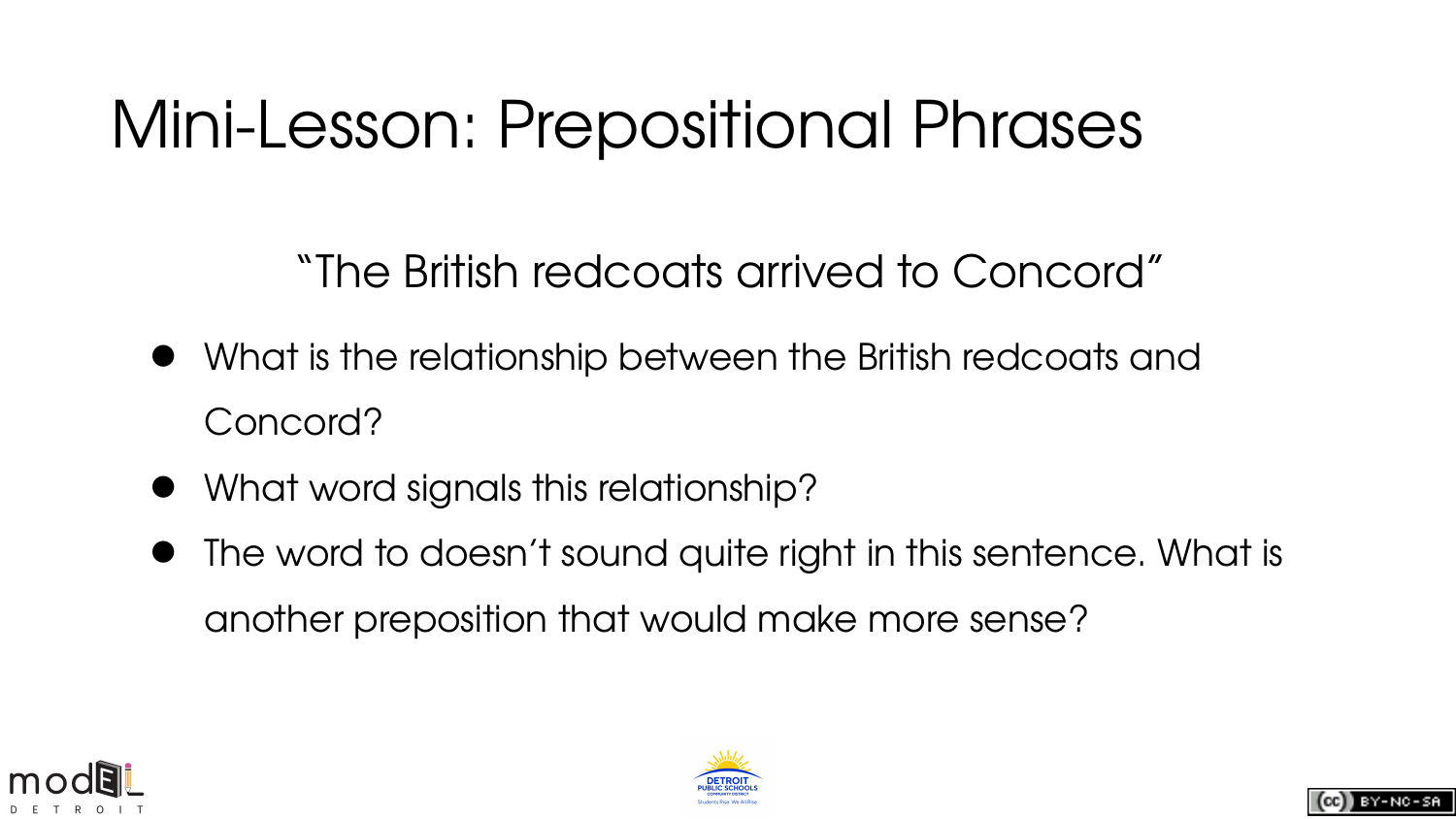

# Mini-Lesson: Prepositional Phrases

“The British redcoats arrived to Concord”

What is the relationship between the British redcoats and Concord?
What word signals this relationship?
The word to doesn’t sound quite right in this sentence. What is another preposition that would make more sense?